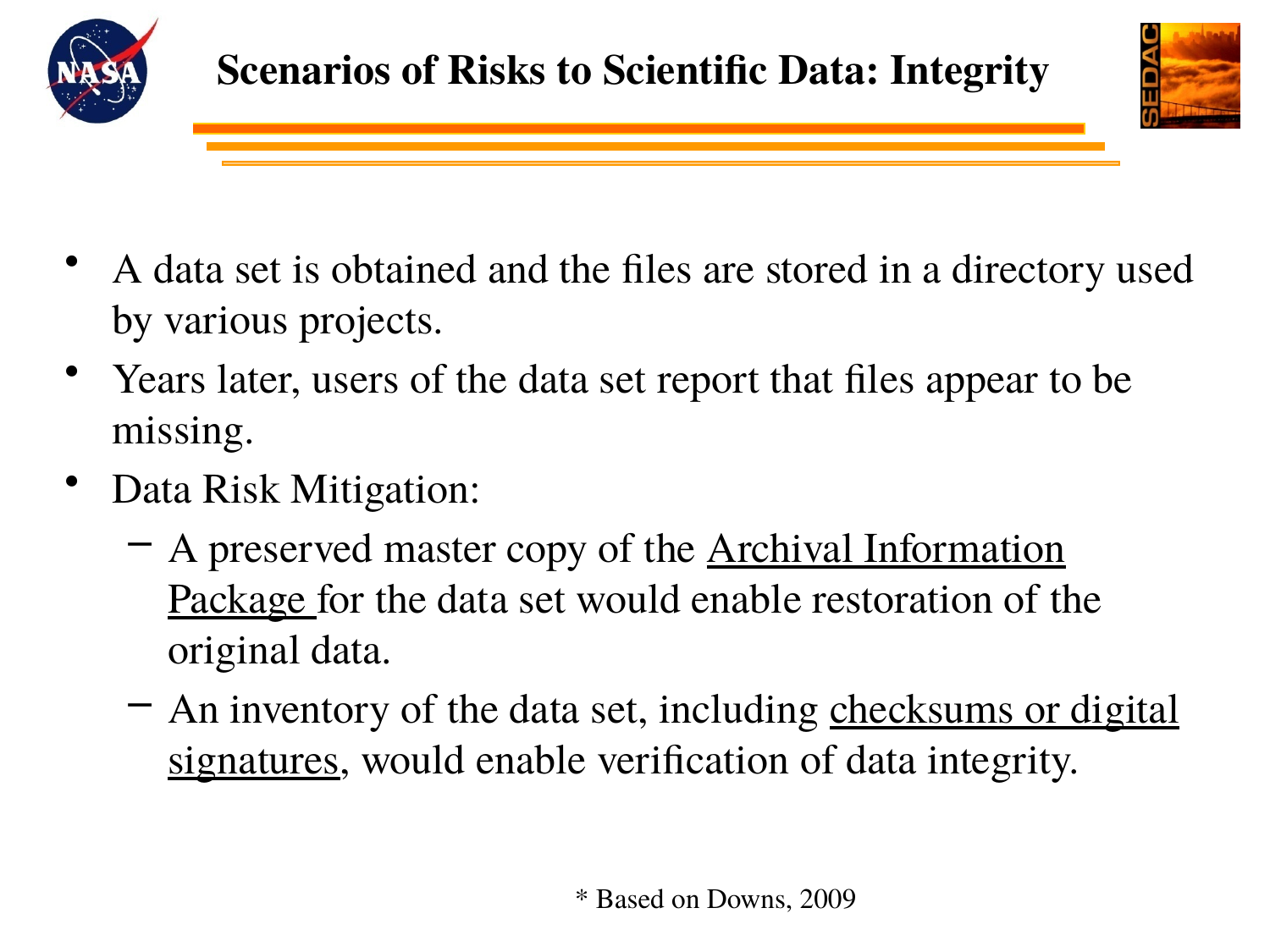

# Scenarios of Risks to Scientific Data: Integrity
A data set is obtained and the files are stored in a directory used by various projects.
Years later, users of the data set report that files appear to be missing.
Data Risk Mitigation:
A preserved master copy of the Archival Information Package for the data set would enable restoration of the original data.
An inventory of the data set, including checksums or digital signatures, would enable verification of data integrity.
* Based on Downs, 2009